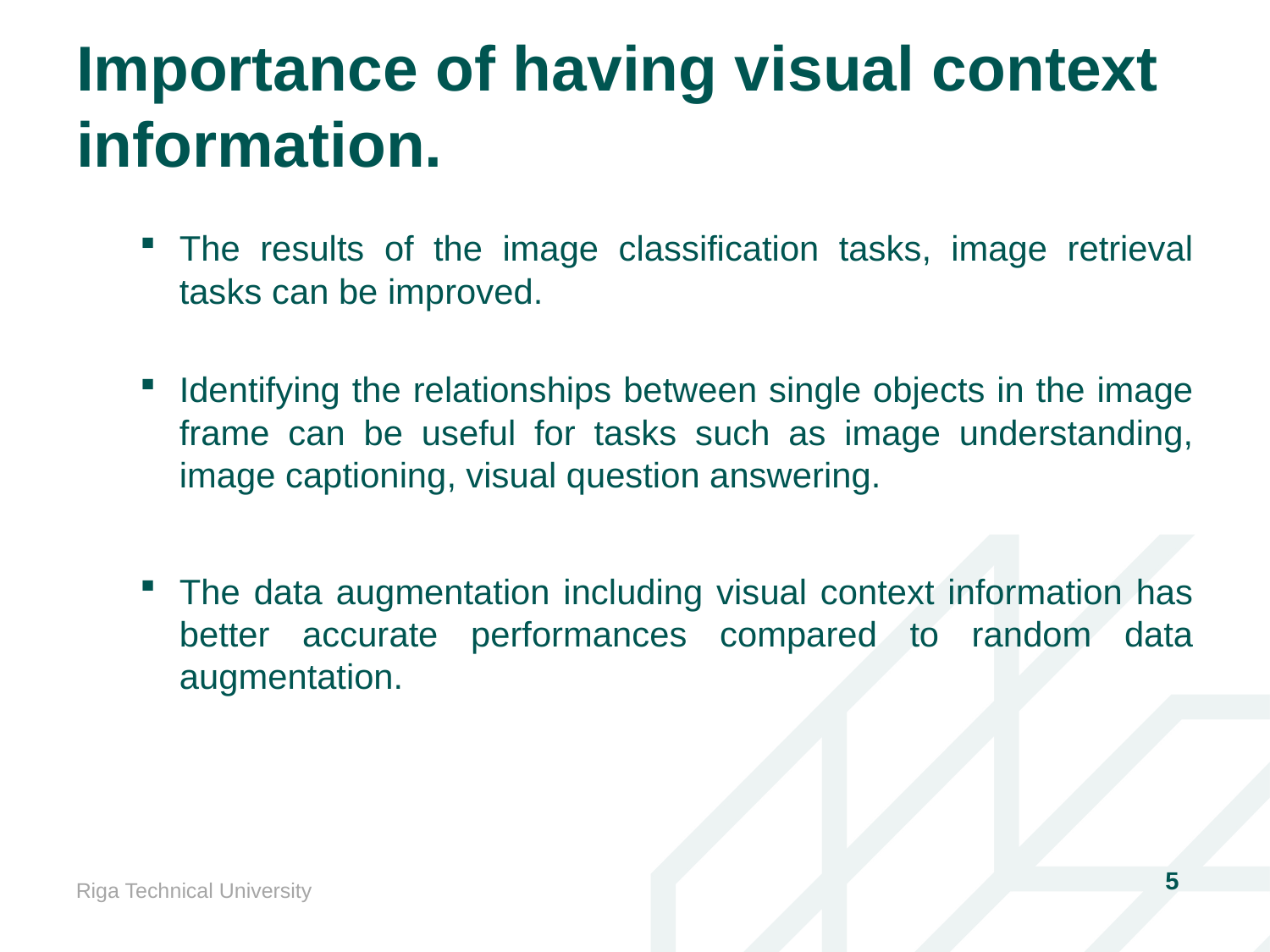

# Importance of having visual context information.
The results of the image classification tasks, image retrieval tasks can be improved.

Identifying the relationships between single objects in the image frame can be useful for tasks such as image understanding, image captioning, visual question answering.

The data augmentation including visual context information has better accurate performances compared to random data augmentation.

5
Riga Technical University